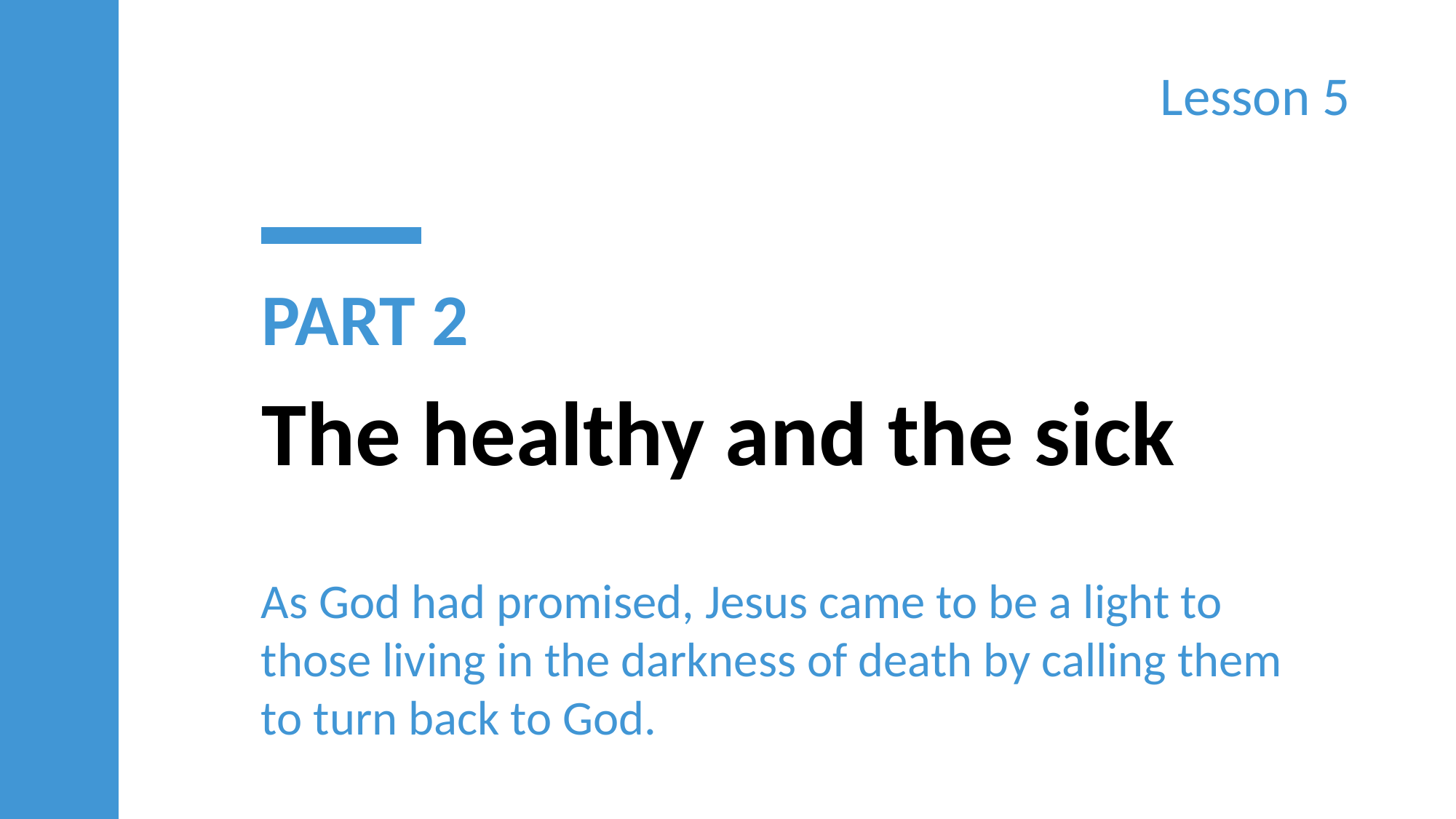

Lesson 5
PART 2
The healthy and the sick
As God had promised, Jesus came to be a light to those living in the darkness of death by calling them to turn back to God.